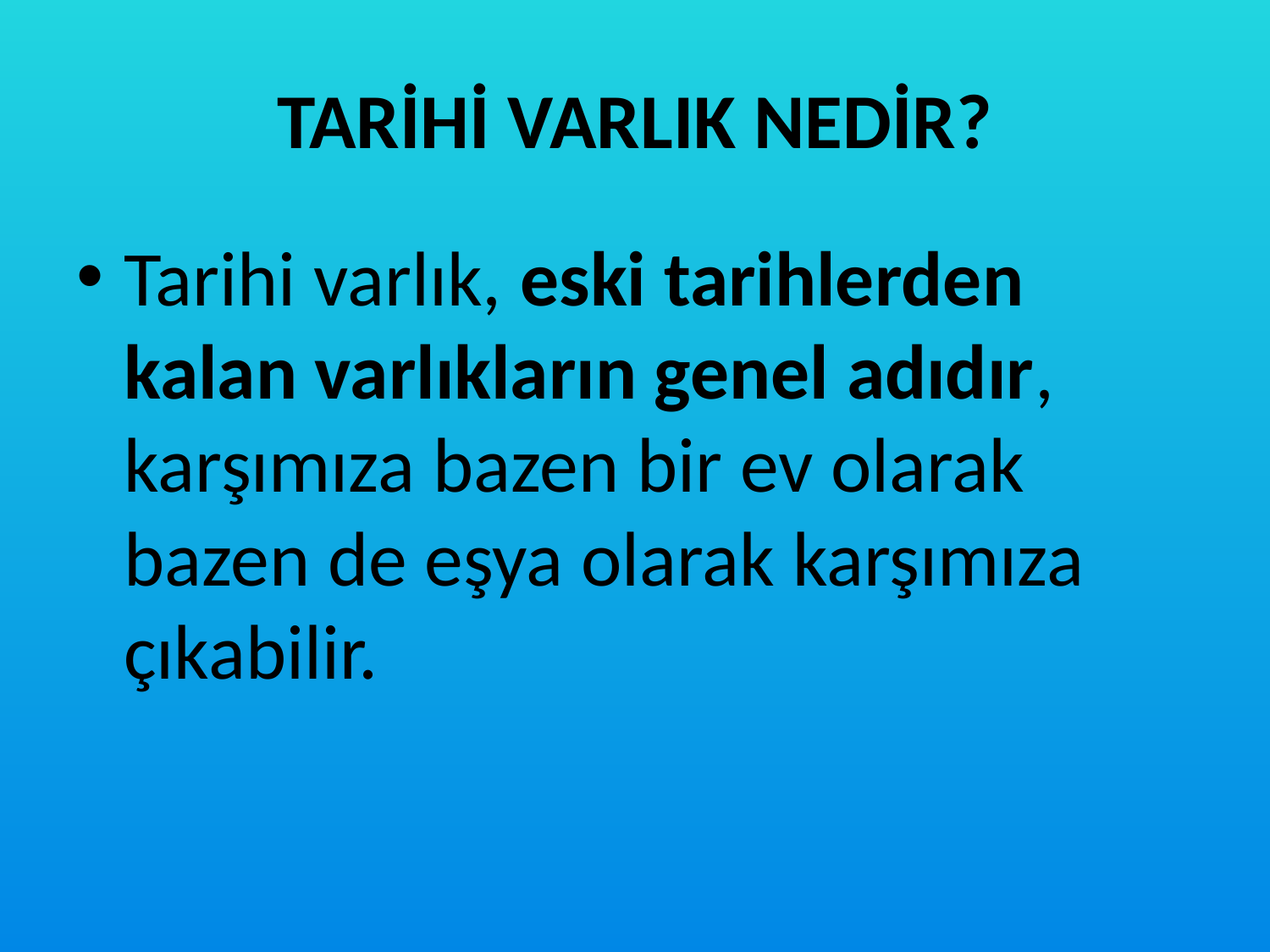

# TARİHİ VARLIK NEDİR?
Tarihi varlık, eski tarihlerden kalan varlıkların genel adıdır, karşımıza bazen bir ev olarak bazen de eşya olarak karşımıza çıkabilir.